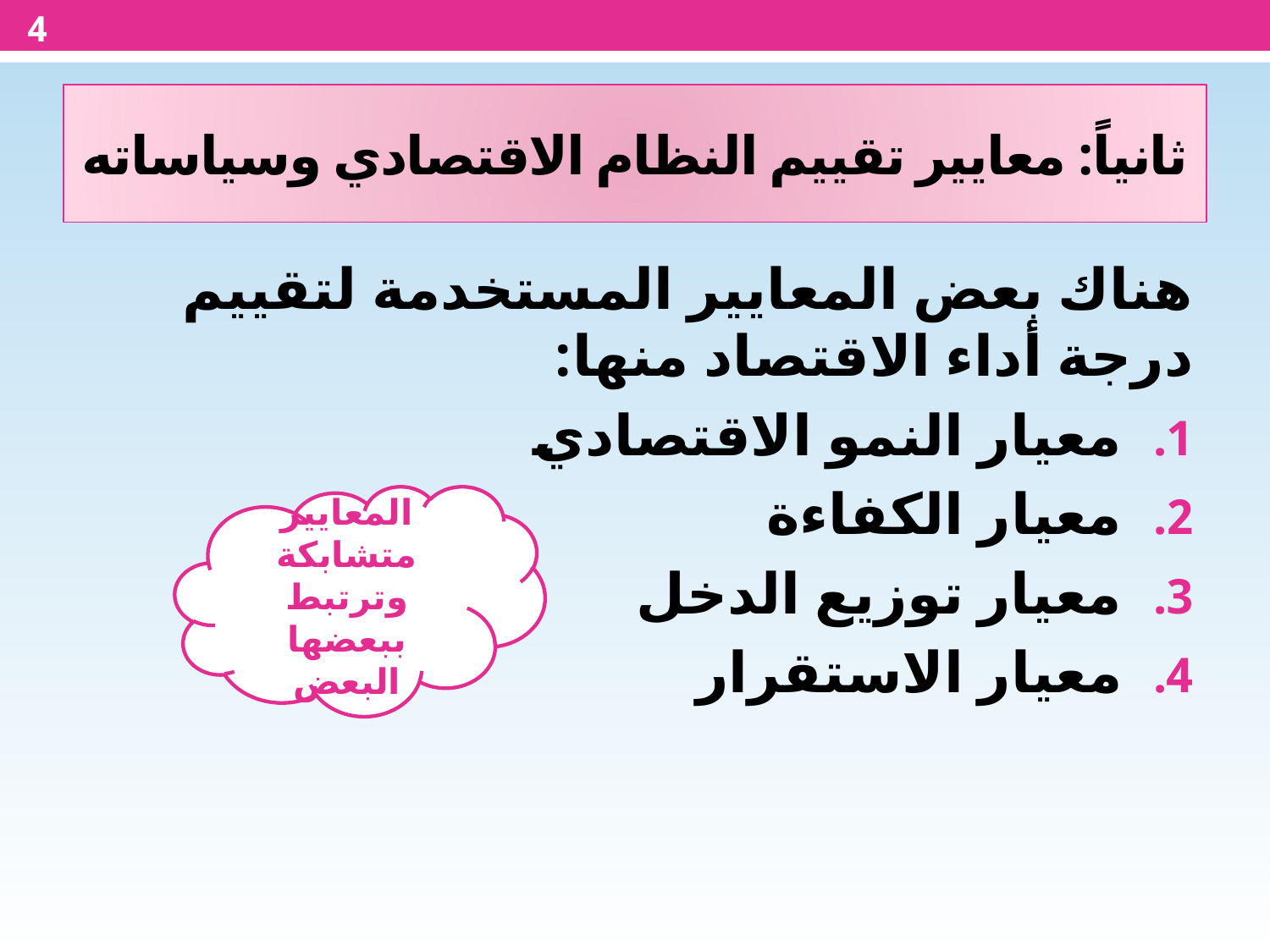

4
ثانياً: معايير تقييم النظام الاقتصادي وسياساته
هناك بعض المعايير المستخدمة لتقييم درجة أداء الاقتصاد منها:
معيار النمو الاقتصادي
معيار الكفاءة
معيار توزيع الدخل
معيار الاستقرار
المعايير متشابكة وترتبط ببعضها البعض